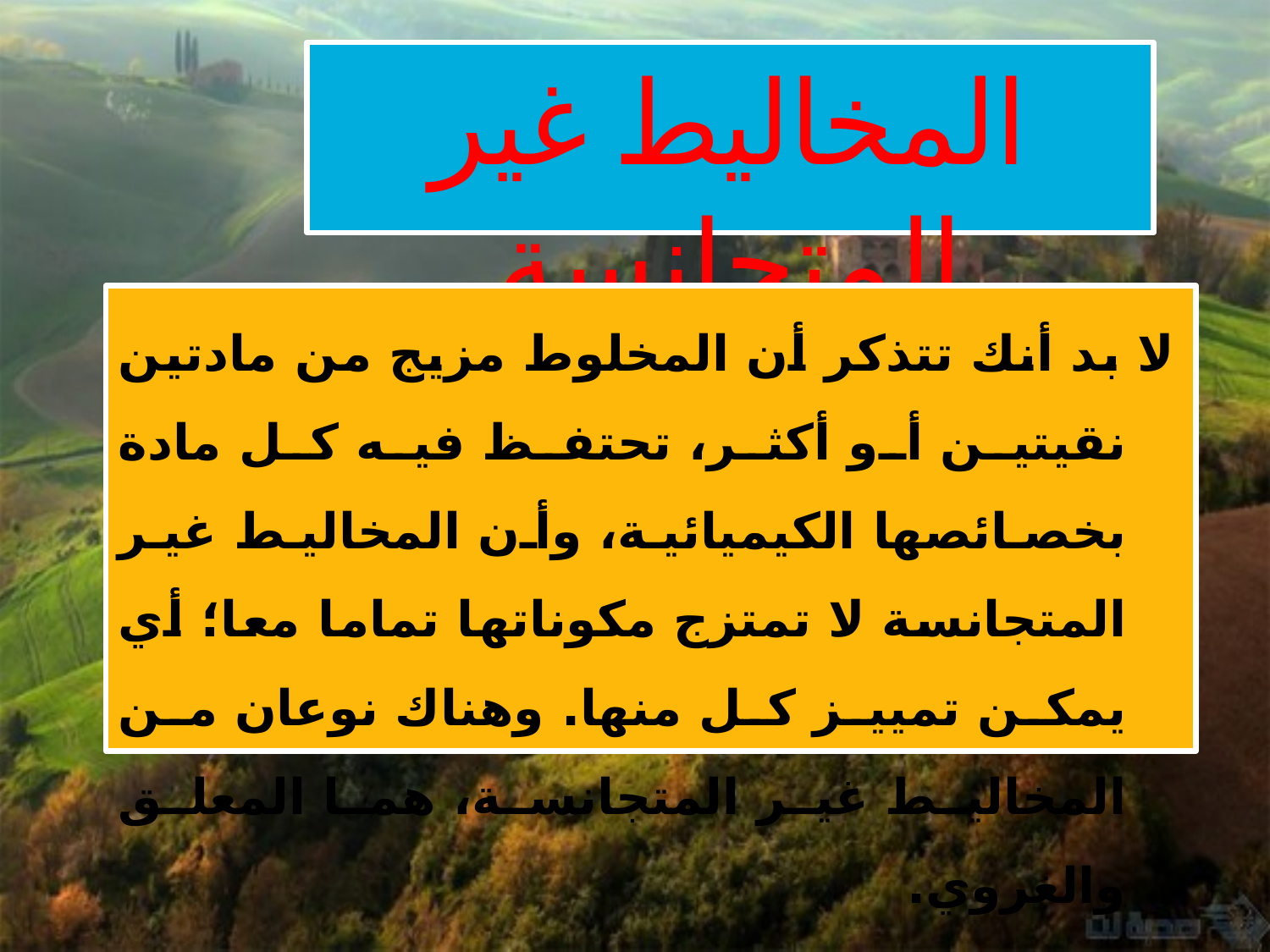

# المخاليط غير المتجانسة
لا بد أنك تتذكر أن المخلوط مزيج من مادتين نقيتين أو أكثر، تحتفظ فيه كل مادة بخصائصها الكيميائية، وأن المخاليط غير المتجانسة لا تمتزج مكوناتها تماما معا؛ أي يمكن تمييز كل منها. وهناك نوعان من المخاليط غير المتجانسة، هما المعلق والغروي.